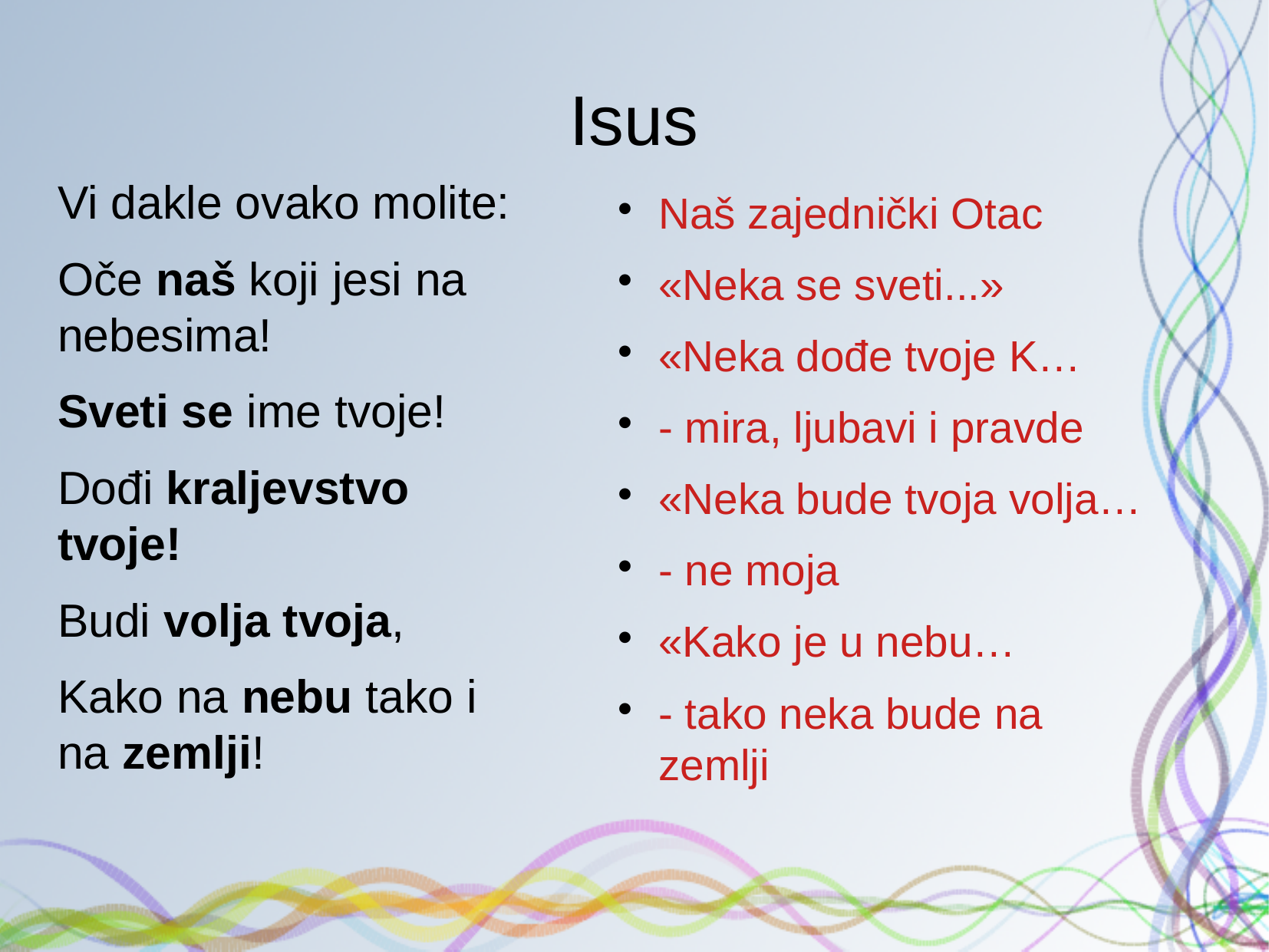

# Isus
Vi dakle ovako molite:
Oče naš koji jesi na nebesima!
Sveti se ime tvoje!
Dođi kraljevstvo tvoje!
Budi volja tvoja,
Kako na nebu tako i na zemlji!
Naš zajednički Otac
«Neka se sveti...»
«Neka dođe tvoje K…
- mira, ljubavi i pravde
«Neka bude tvoja volja…
- ne moja
«Kako je u nebu…
- tako neka bude na zemlji